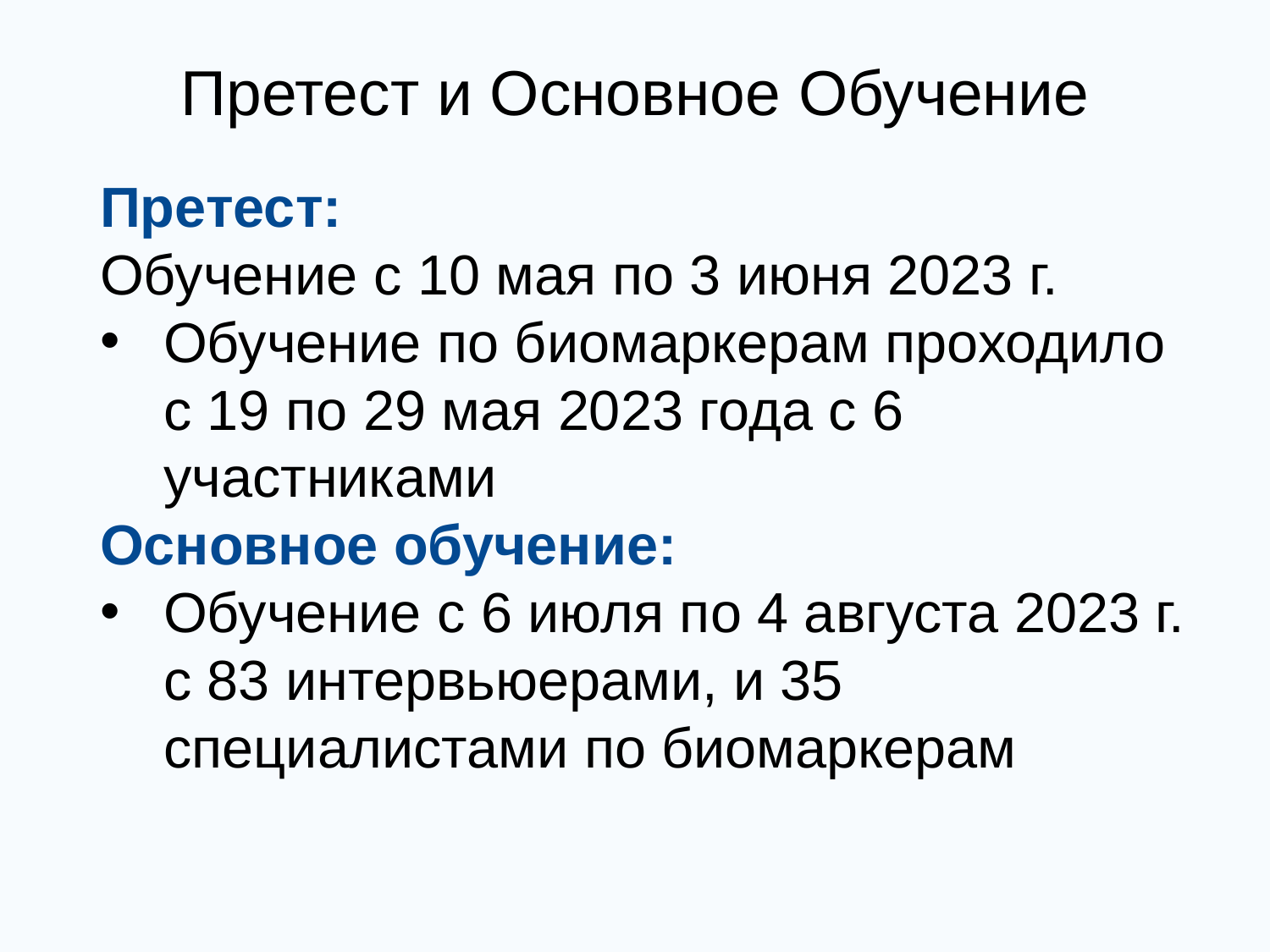

# Претест и Основное Обучение
Претест:
Обучение с 10 мая по 3 июня 2023 г.
Обучение по биомаркерам проходило с 19 по 29 мая 2023 года с 6 участниками
Основное обучение:
Обучение с 6 июля по 4 августа 2023 г. с 83 интервьюерами, и 35 специалистами по биомаркерам